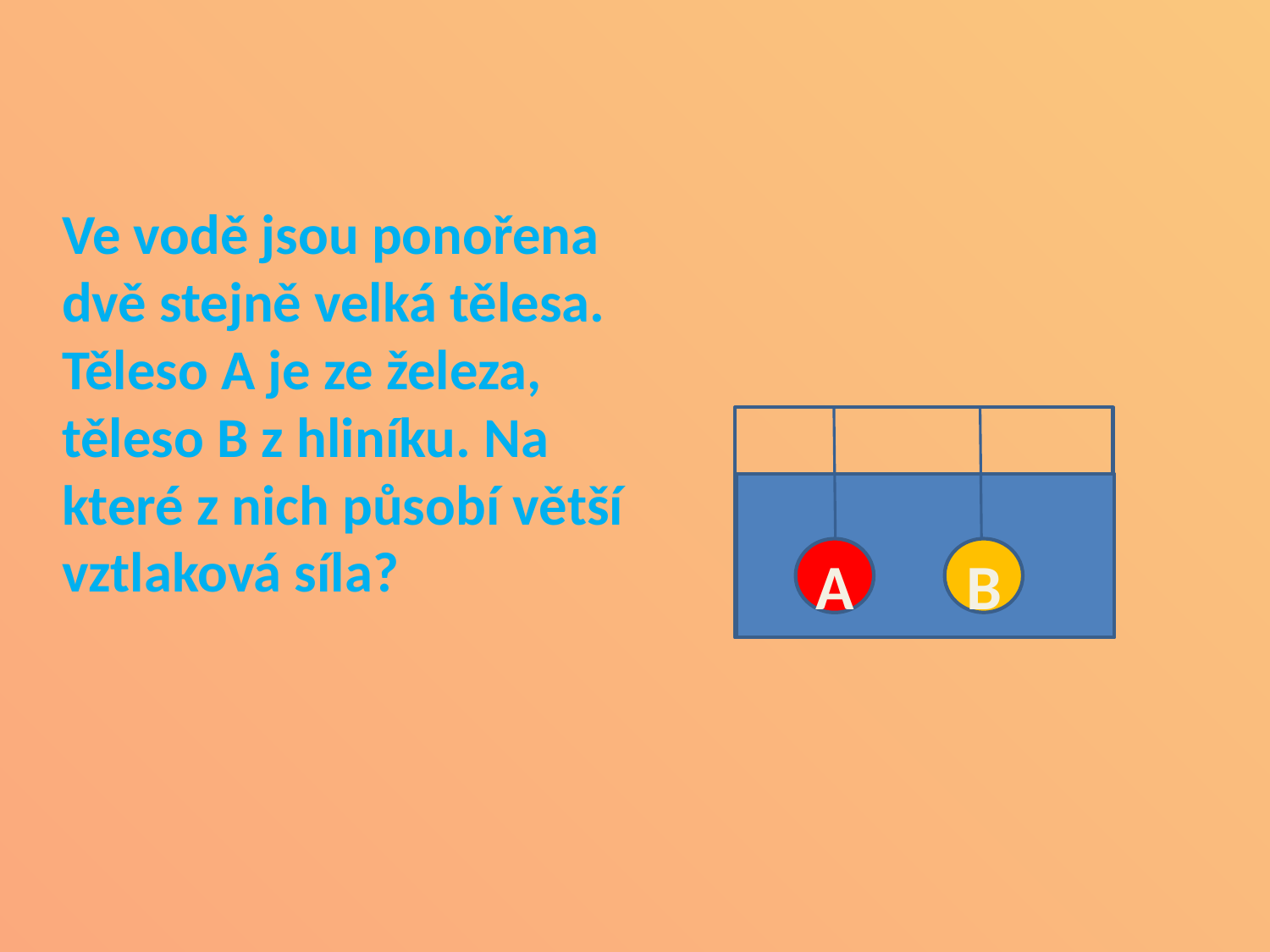

Ve vodě jsou ponořena dvě stejně velká tělesa. Těleso A je ze železa, těleso B z hliníku. Na které z nich působí větší vztlaková síla?

A

B